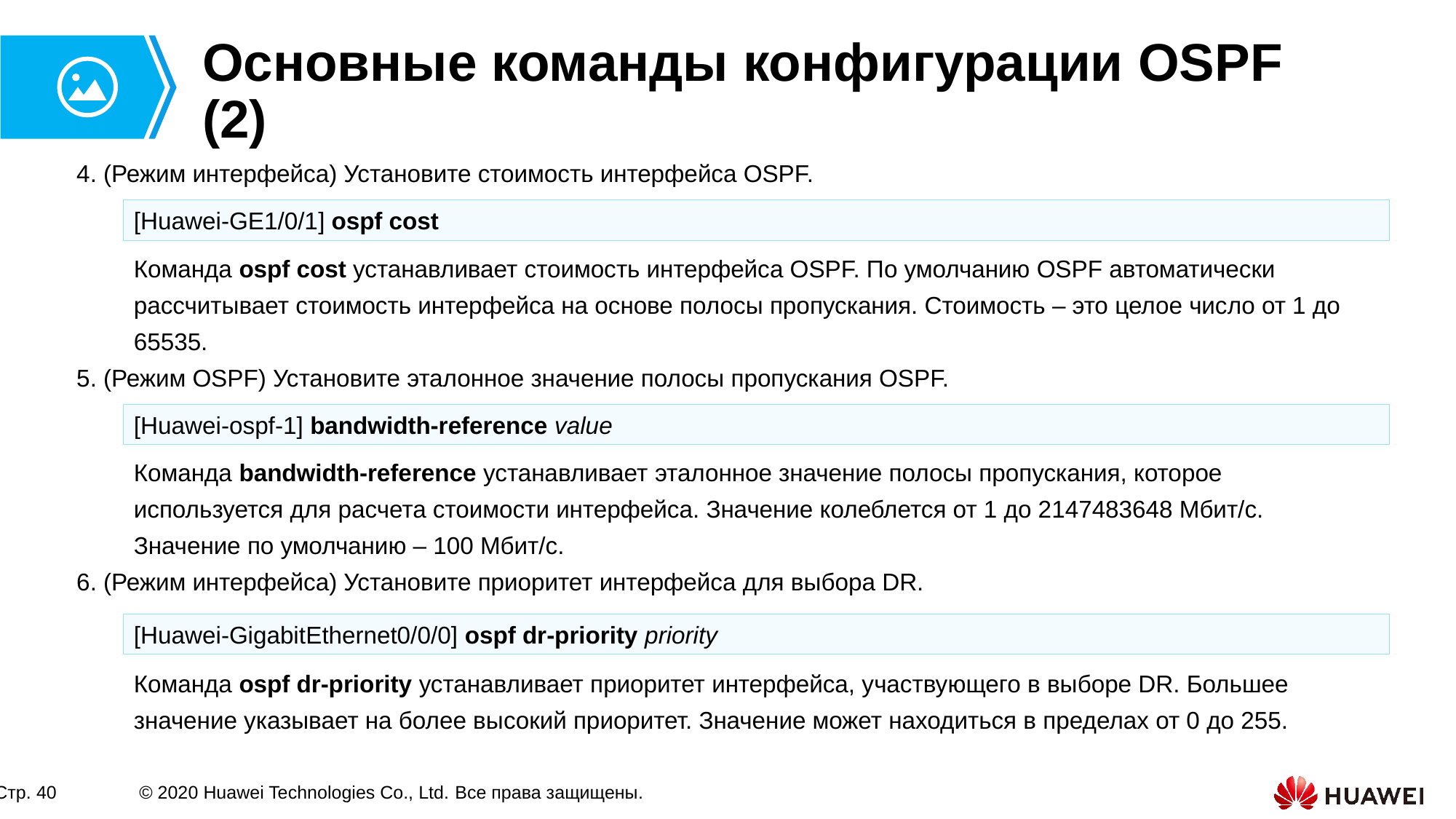

# Основные команды конфигурации OSPF (2)
4. (Режим интерфейса) Установите стоимость интерфейса OSPF.
[Huawei-GE1/0/1] ospf cost
Команда ospf cost устанавливает стоимость интерфейса OSPF. По умолчанию OSPF автоматически рассчитывает стоимость интерфейса на основе полосы пропускания. Стоимость – это целое число от 1 до 65535.
5. (Режим OSPF) Установите эталонное значение полосы пропускания OSPF.
[Huawei-ospf-1] bandwidth-reference value
Команда bandwidth-reference устанавливает эталонное значение полосы пропускания, которое используется для расчета стоимости интерфейса. Значение колеблется от 1 до 2147483648 Мбит/с. Значение по умолчанию – 100 Мбит/с.
6. (Режим интерфейса) Установите приоритет интерфейса для выбора DR.
[Huawei-GigabitEthernet0/0/0] ospf dr-priority priority
Команда ospf dr-priority устанавливает приоритет интерфейса, участвующего в выборе DR. Большее значение указывает на более высокий приоритет. Значение может находиться в пределах от 0 до 255.